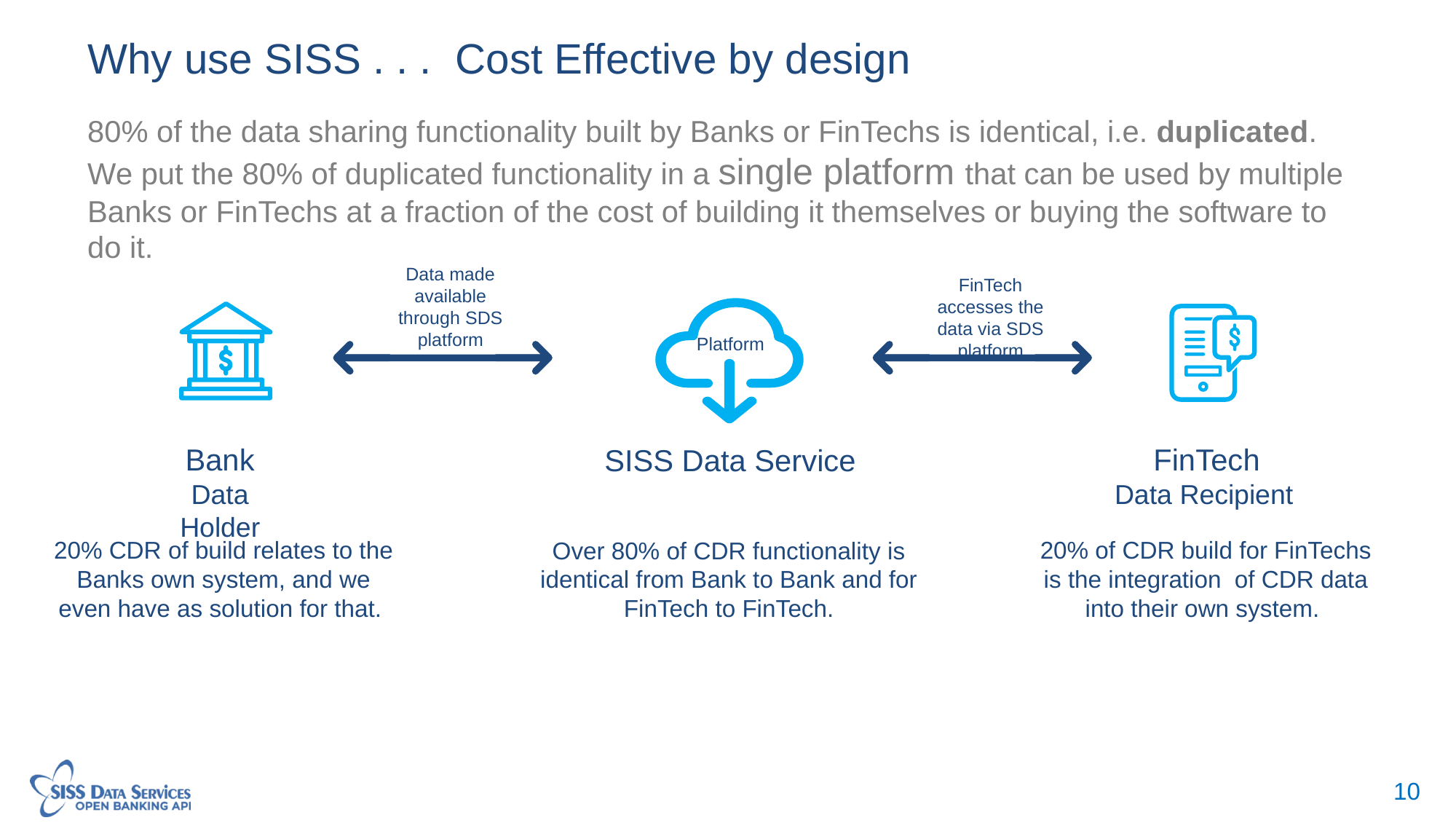

# Why use SISS . . .  Cost Effective by design
80% of the data sharing functionality built by Banks or FinTechs is identical, i.e. duplicated. We put the 80% of duplicated functionality in a single platform that can be used by multiple Banks or FinTechs at a fraction of the cost of building it themselves or buying the software to do it.

Data made available through SDS platform
FinTech accesses the data via SDS platform

Platform

FinTech
Data Recipient
Bank
Data Holder
SISS Data Service
20% CDR of build relates to the Banks own system, and we even have as solution for that.
20% of CDR build for FinTechs is the integration  of CDR data into their own system.
Over 80% of CDR functionality is identical from Bank to Bank and for FinTech to FinTech.
10